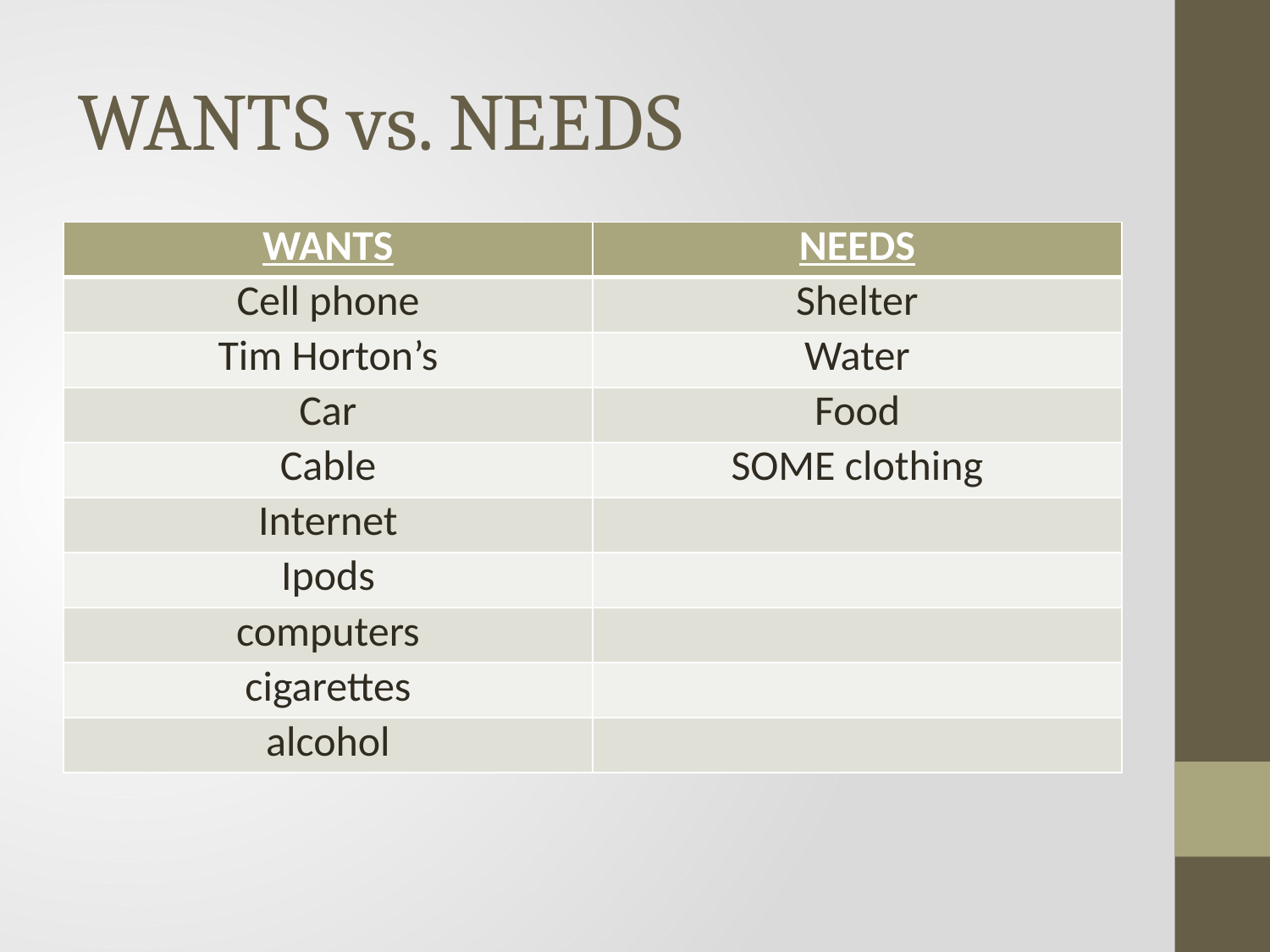

# WANTS vs. NEEDS
| WANTS | NEEDS |
| --- | --- |
| Cell phone | Shelter |
| Tim Horton’s | Water |
| Car | Food |
| Cable | SOME clothing |
| Internet |  |
| Ipods |  |
| computers |  |
| cigarettes |  |
| alcohol |  |